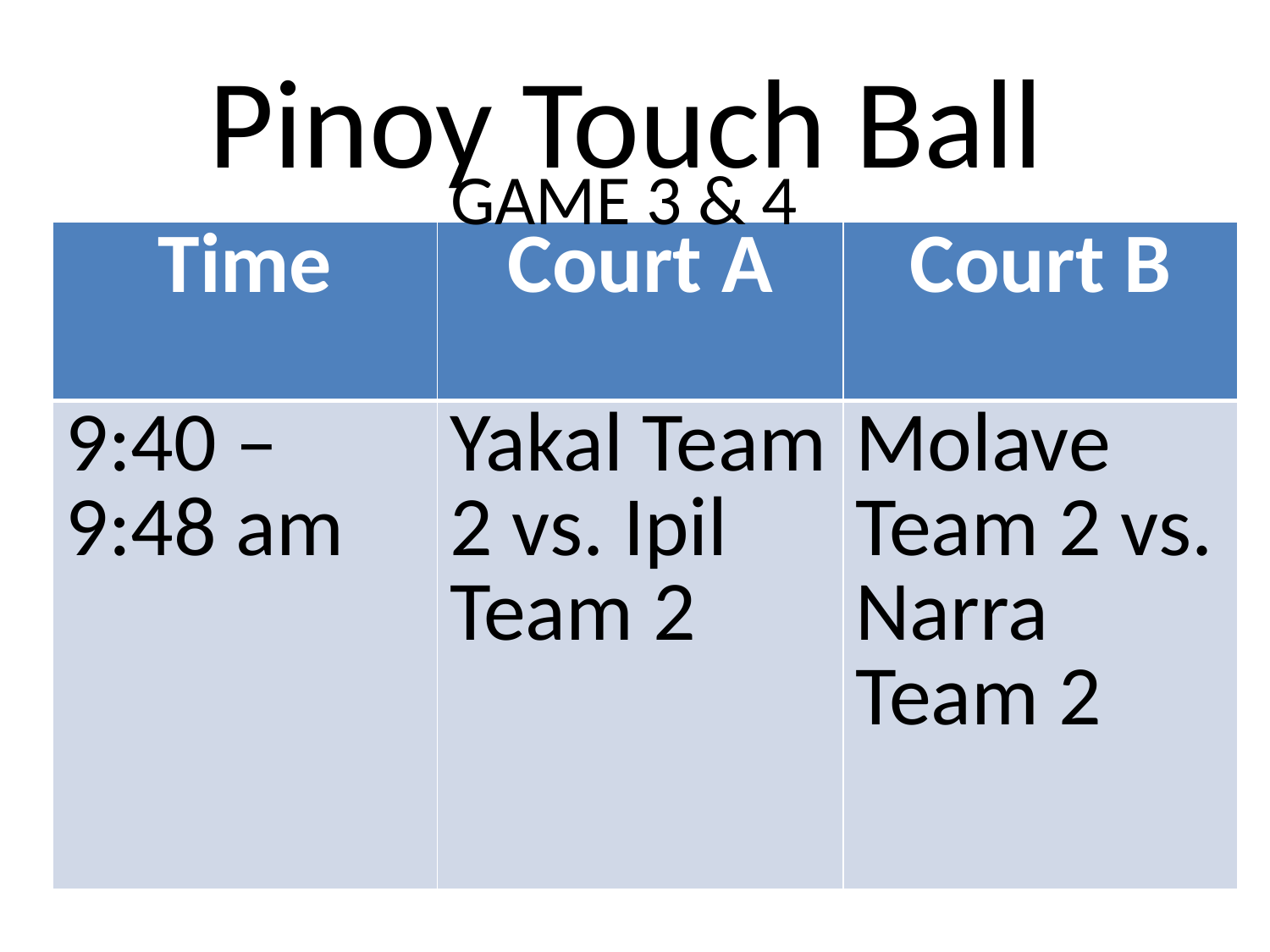

# Pinoy Touch Ball
GAME 3 & 4
| Time | Court A | Court B |
| --- | --- | --- |
| 9:40 – 9:48 am | Yakal Team 2 vs. Ipil Team 2 | Molave Team 2 vs. Narra Team 2 |